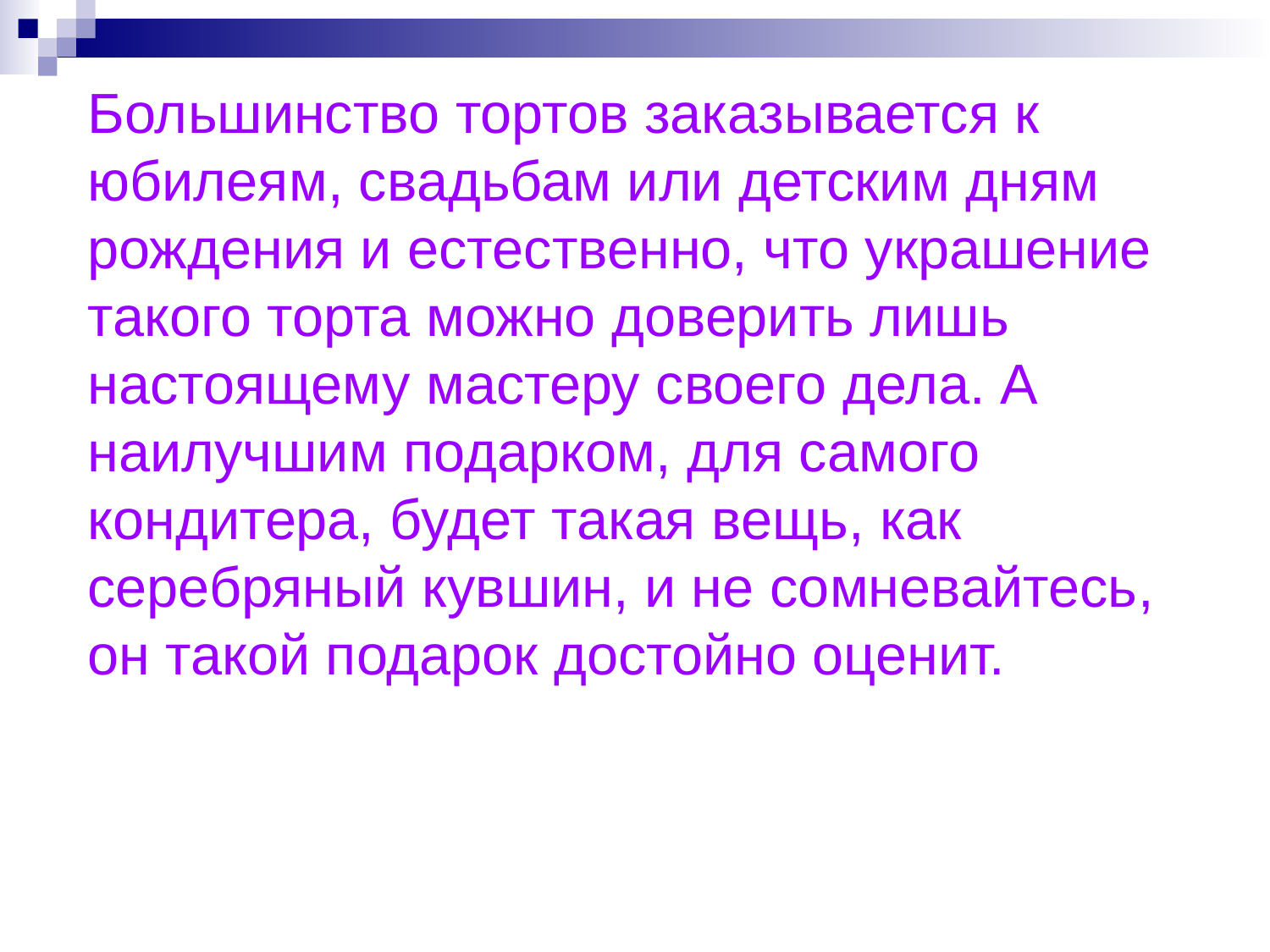

# Большинство тортов заказывается к юбилеям, свадьбам или детским дням рождения и естественно, что украшение такого торта можно доверить лишь  настоящему мастеру своего дела. А наилучшим подарком, для самого кондитера, будет такая вещь, как серебряный кувшин, и не сомневайтесь, он такой подарок достойно оценит.